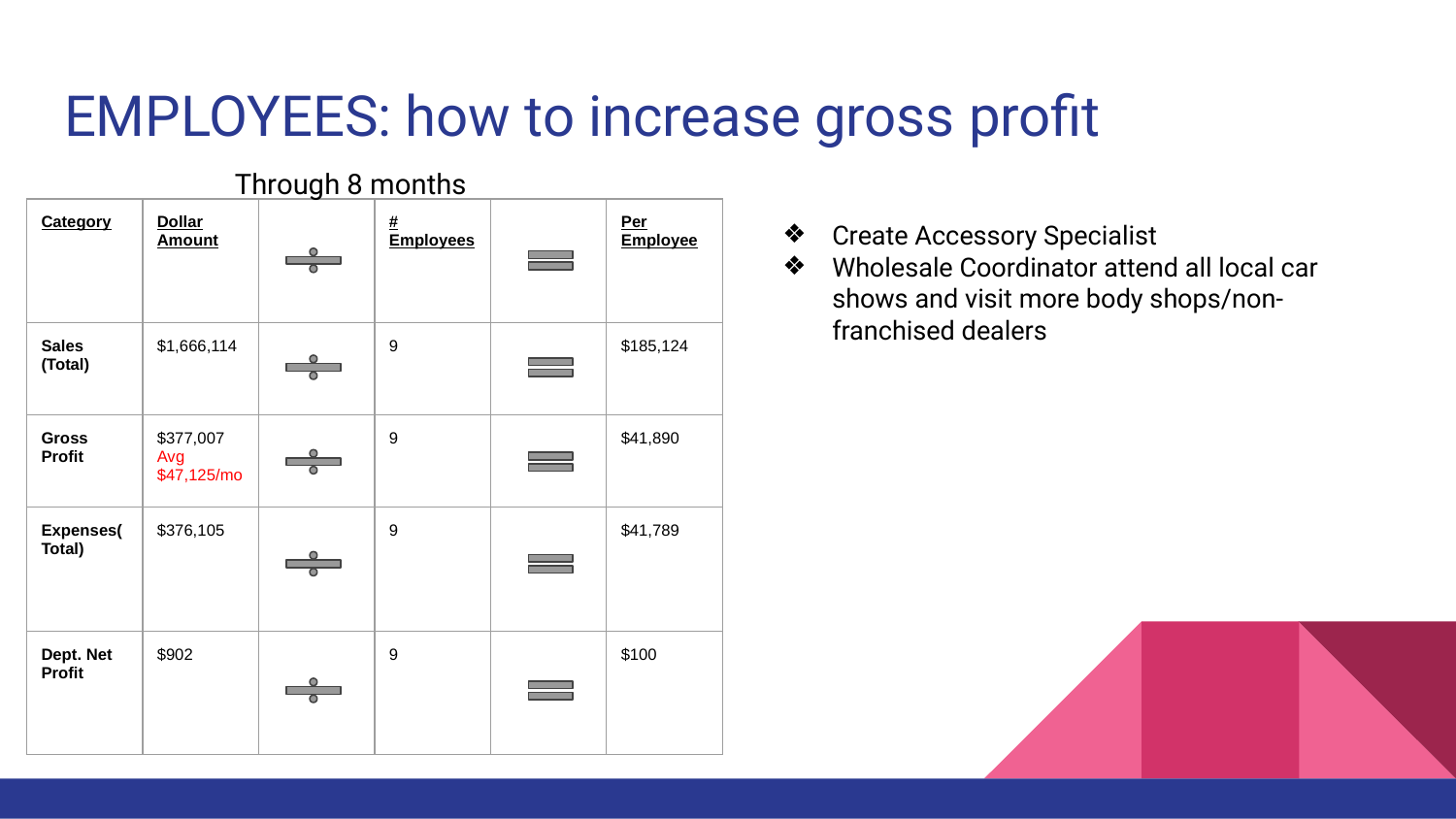

# EMPLOYEES: how to increase gross profit

Through 8 months

Create Accessory Specialist
Wholesale Coordinator attend all local car shows and visit more body shops/non-franchised dealers
| Category | Dollar Amount |  | # Employees |  | Per Employee |
| --- | --- | --- | --- | --- | --- |
| Sales (Total) | $1,666,114 |  | 9 |  | $185,124 |
| Gross Profit | $377,007 Avg $47,125/mo |  | 9 |  | $41,890 |
| Expenses(Total) | $376,105 |  | 9 |  | $41,789 |
| Dept. Net Profit | $902 |  | 9 |  | $100 |